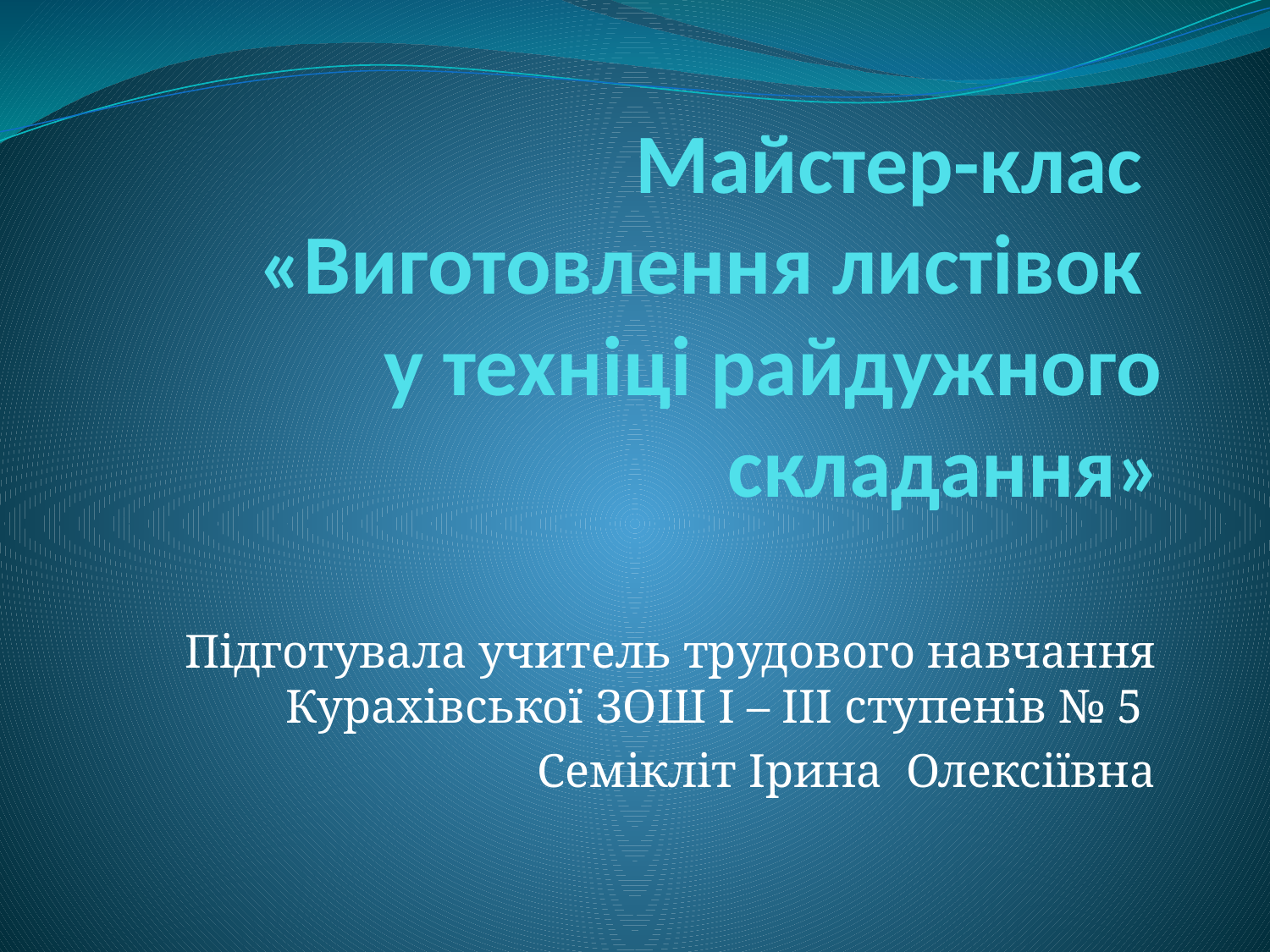

# Майстер-клас «Виготовлення листівок у техніці райдужного складання»
Підготувала учитель трудового навчання Курахівської ЗОШ І – ІІІ ступенів № 5
Семікліт Ірина  Олексіївна